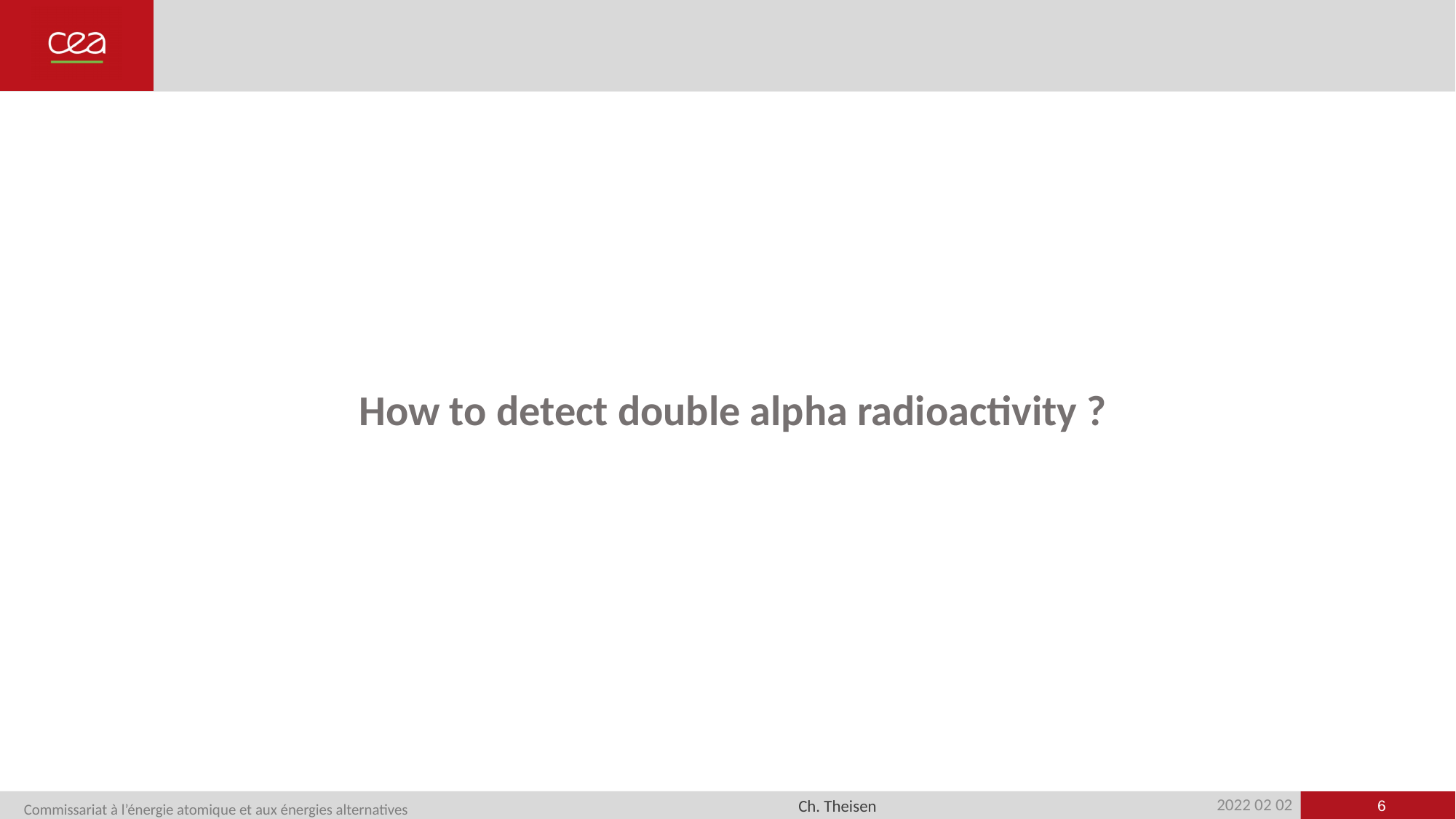

#
How to detect double alpha radioactivity ?
6